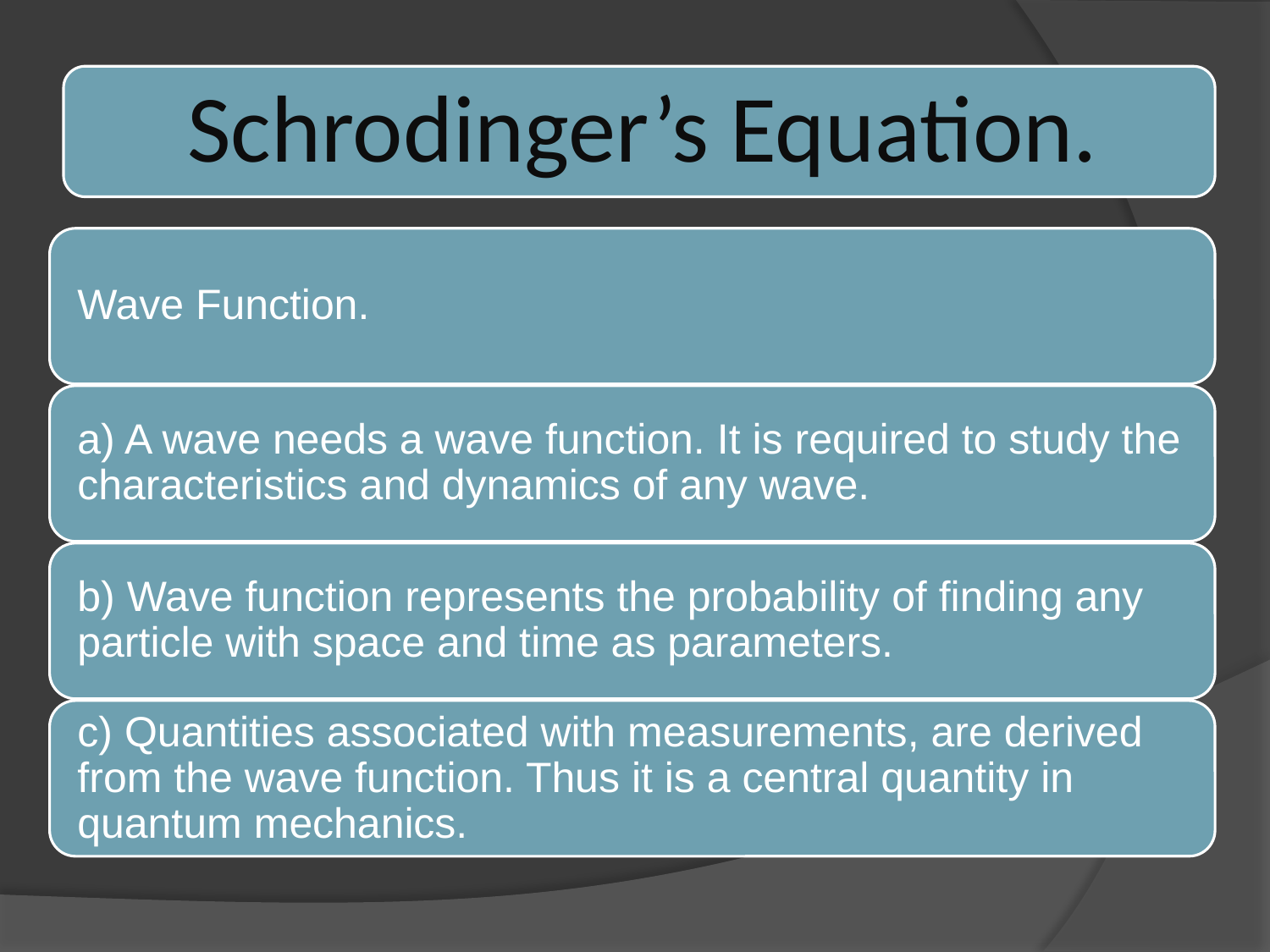

Schrodinger’s Equation.
Wave Function.
a) A wave needs a wave function. It is required to study the characteristics and dynamics of any wave.
b) Wave function represents the probability of finding any particle with space and time as parameters.
c) Quantities associated with measurements, are derived from the wave function. Thus it is a central quantity in quantum mechanics.